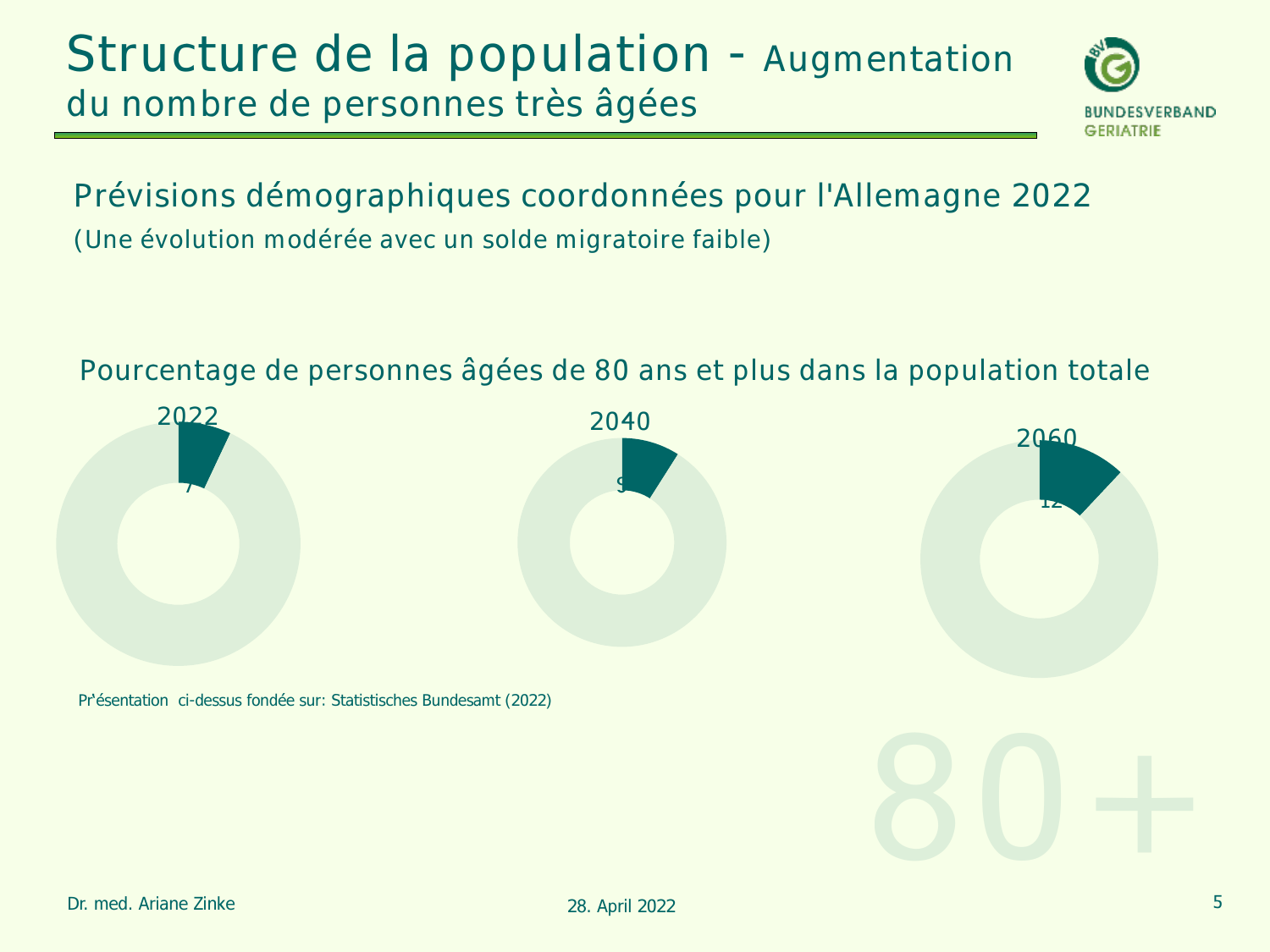

# Structure de la population - Augmentation du nombre de personnes très âgées
Prévisions démographiques coordonnées pour l'Allemagne 2022
(Une évolution modérée avec un solde migratoire faible)
Pourcentage de personnes âgées de 80 ans et plus dans la population totale
2022
2040

### Chart

| Category | Verkauf |
|---|---|
| 80+ | 7.0 |
| < | 93.0 |
2060

### Chart

| Category | Verkauf |
|---|---|
| 80+ | 9.0 |
| < | 91.0 |

### Chart

| Category | Verkauf |
|---|---|
| 80+ | 12.0 |
| < | 88.0 |
9
7
12
80+
Pr‘ésentation  ci-dessus fondée sur: Statistisches Bundesamt (2022)